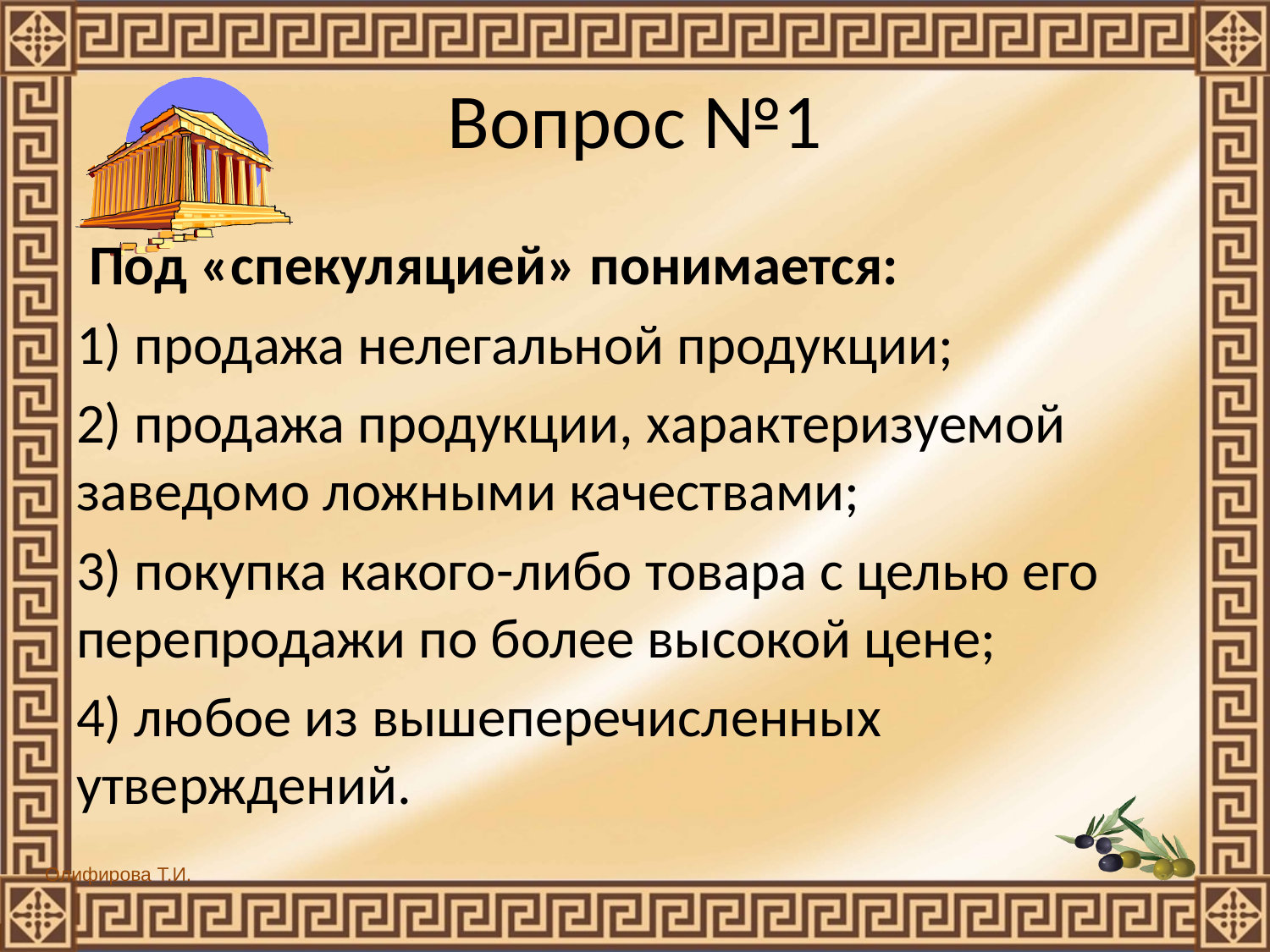

# Вопрос №1
 Под «спекуляцией» понимается:
1) продажа нелегальной продукции;
2) продажа продукции, характеризуемой заведомо ложными качествами;
3) покупка какого-либо товара с целью его перепродажи по более высокой цене;
4) любое из вышеперечисленных утверждений.